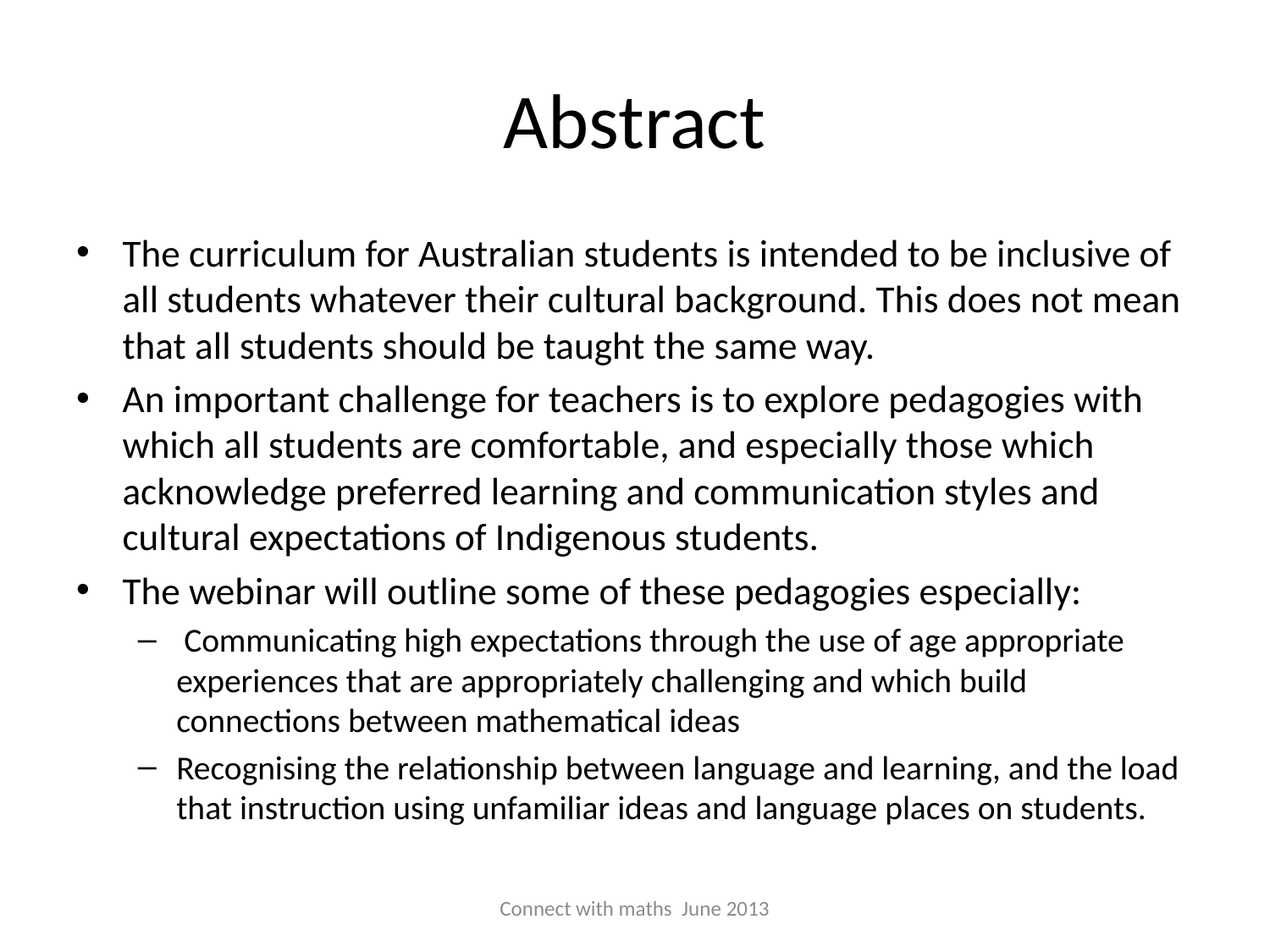

# Abstract
The curriculum for Australian students is intended to be inclusive of all students whatever their cultural background. This does not mean that all students should be taught the same way.
An important challenge for teachers is to explore pedagogies with which all students are comfortable, and especially those which acknowledge preferred learning and communication styles and cultural expectations of Indigenous students.
The webinar will outline some of these pedagogies especially:
 Communicating high expectations through the use of age appropriate experiences that are appropriately challenging and which build connections between mathematical ideas
Recognising the relationship between language and learning, and the load that instruction using unfamiliar ideas and language places on students.
Connect with maths  June 2013